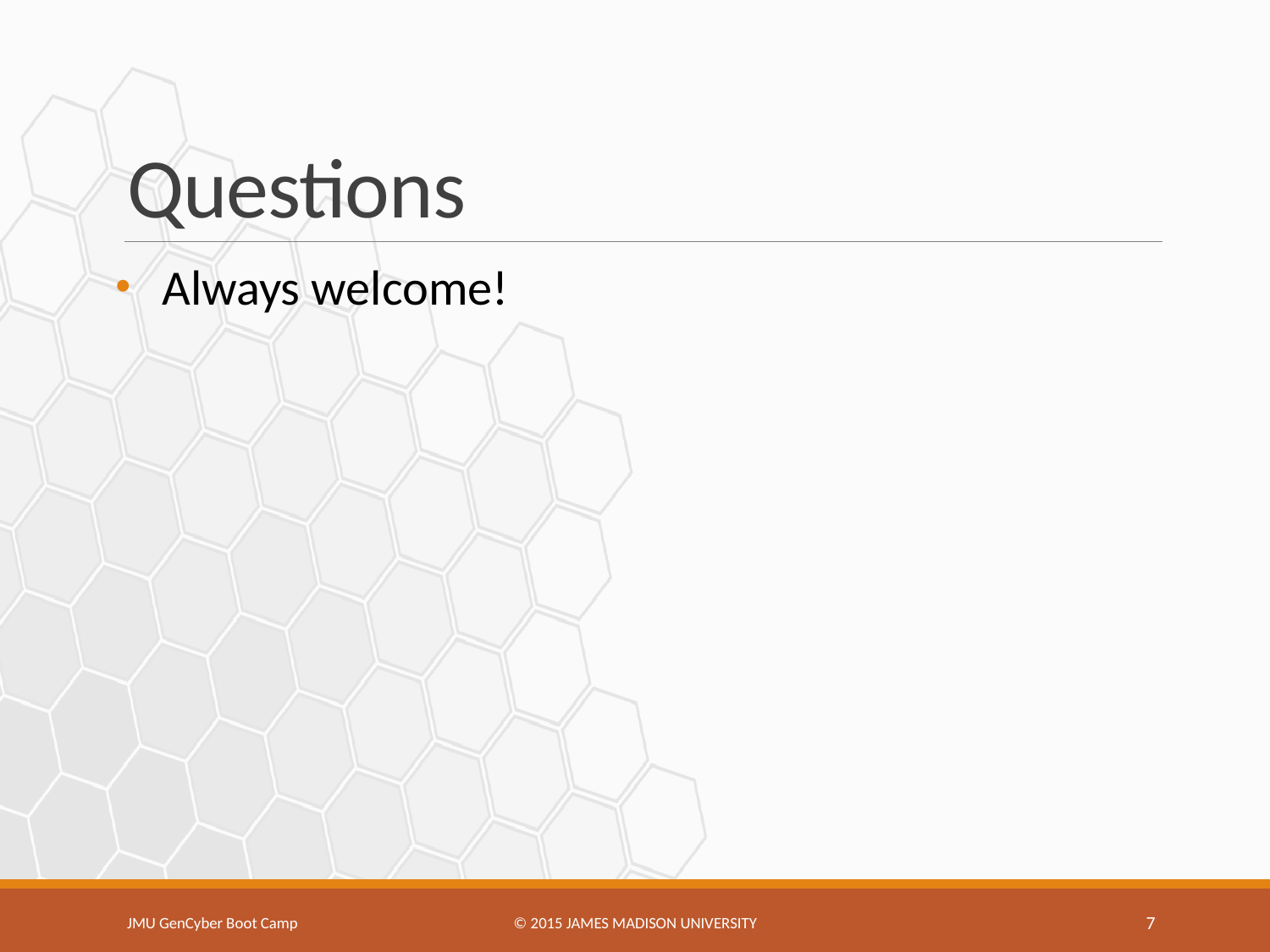

# Questions
Always welcome!
JMU GenCyber Boot Camp
© 2015 James Madison university
7